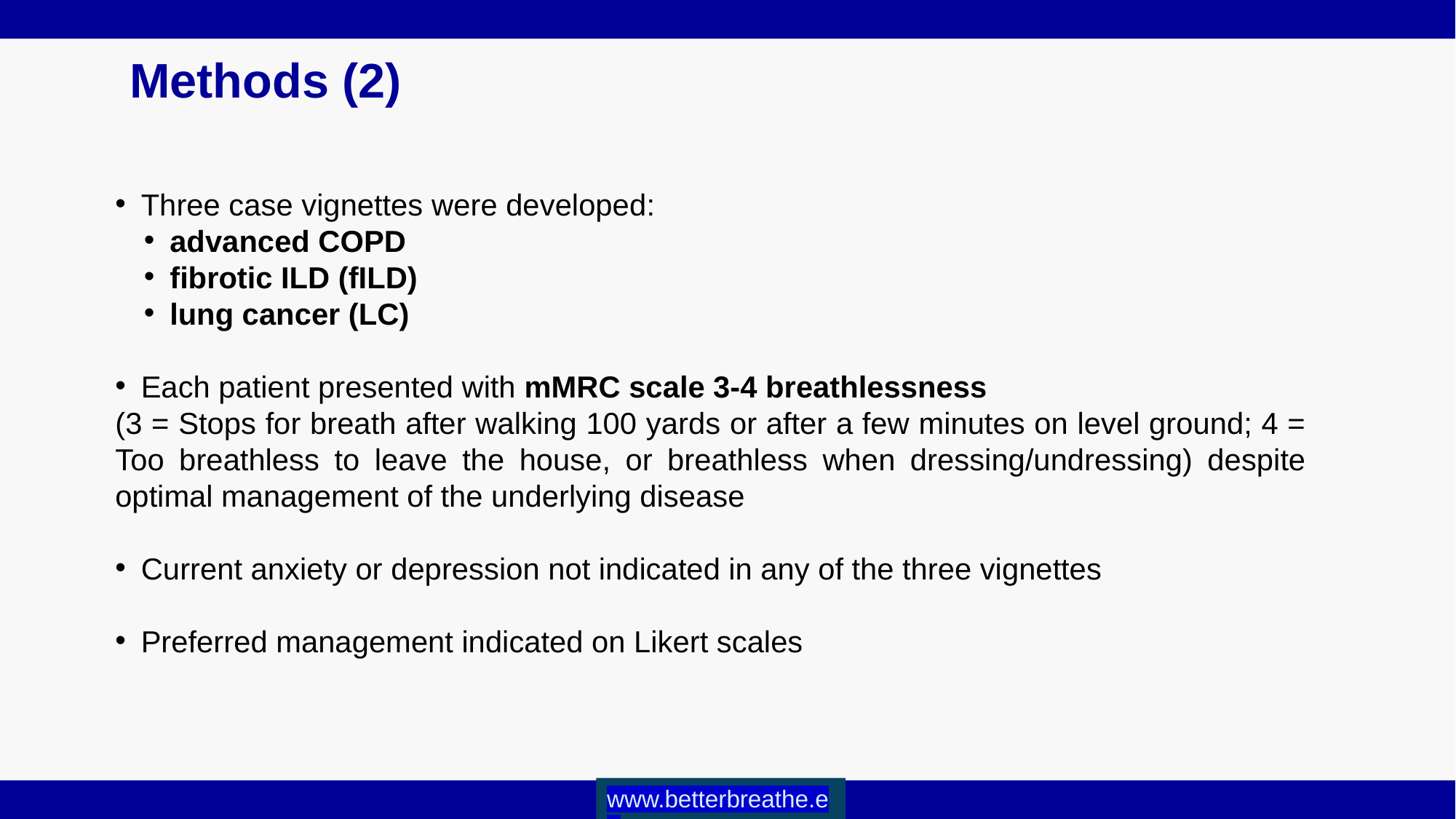

Methods (2)
Three case vignettes were developed:
advanced COPD
fibrotic ILD (fILD)
lung cancer (LC)

Each patient presented with mMRC scale 3-4 breathlessness
(3 = Stops for breath after walking 100 yards or after a few minutes on level ground; 4 = Too breathless to leave the house, or breathless when dressing/undressing) despite optimal management of the underlying disease

Current anxiety or depression not indicated in any of the three vignettes

Preferred management indicated on Likert scales
www.betterbreathe.eu